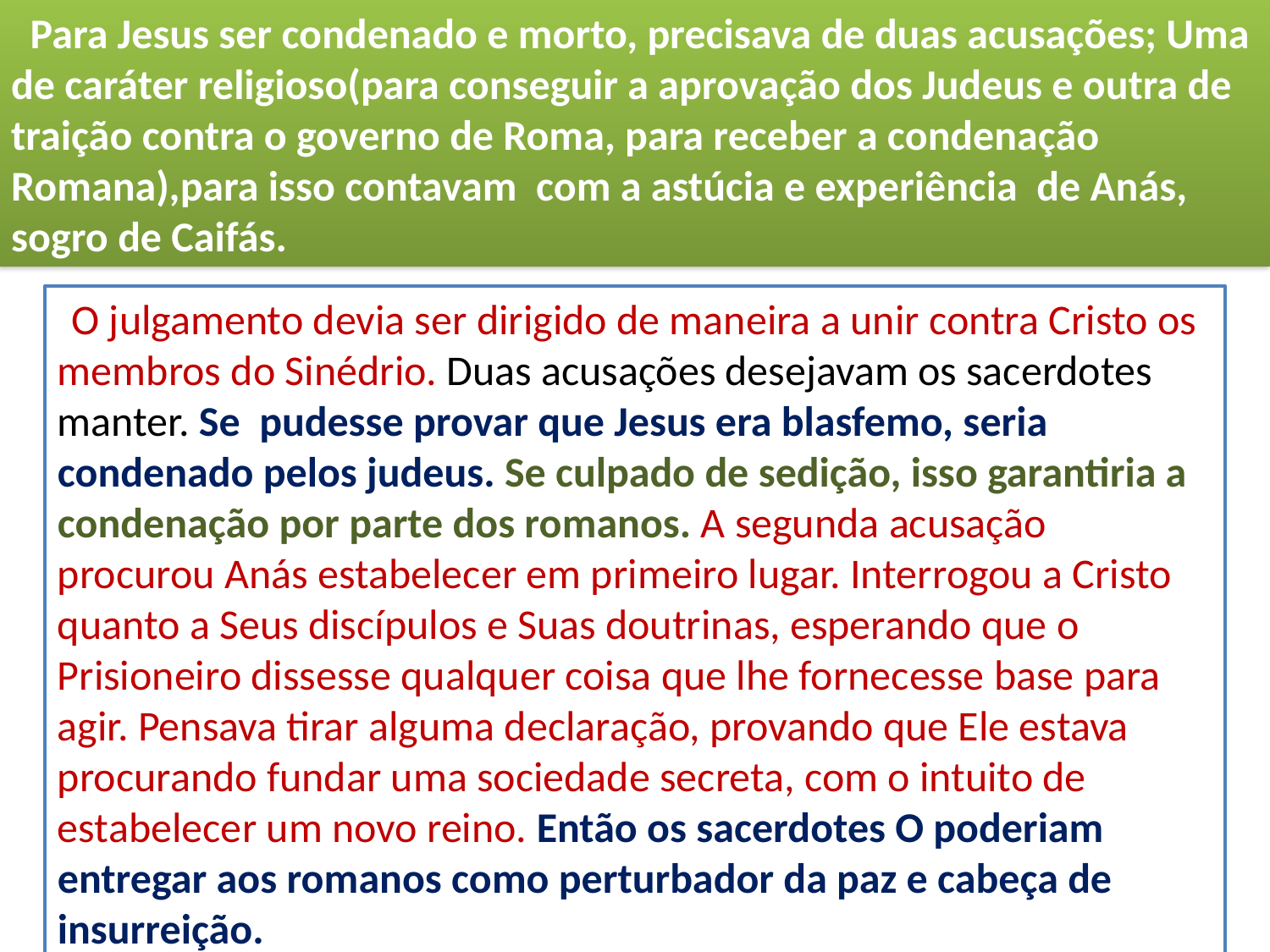

Para Jesus ser condenado e morto, precisava de duas acusações; Uma de caráter religioso(para conseguir a aprovação dos Judeus e outra de traição contra o governo de Roma, para receber a condenação Romana),para isso contavam  com a astúcia e experiência  de Anás, sogro de Caifás.
  O julgamento devia ser dirigido de maneira a unir contra Cristo os membros do Sinédrio. Duas acusações desejavam os sacerdotes manter. Se  pudesse provar que Jesus era blasfemo, seria condenado pelos judeus. Se culpado de sedição, isso garantiria a condenação por parte dos romanos. A segunda acusação procurou Anás estabelecer em primeiro lugar. Interrogou a Cristo quanto a Seus discípulos e Suas doutrinas, esperando que o Prisioneiro dissesse qualquer coisa que lhe fornecesse base para agir. Pensava tirar alguma declaração, provando que Ele estava procurando fundar uma sociedade secreta, com o intuito de estabelecer um novo reino. Então os sacerdotes O poderiam entregar aos romanos como perturbador da paz e cabeça de insurreição.